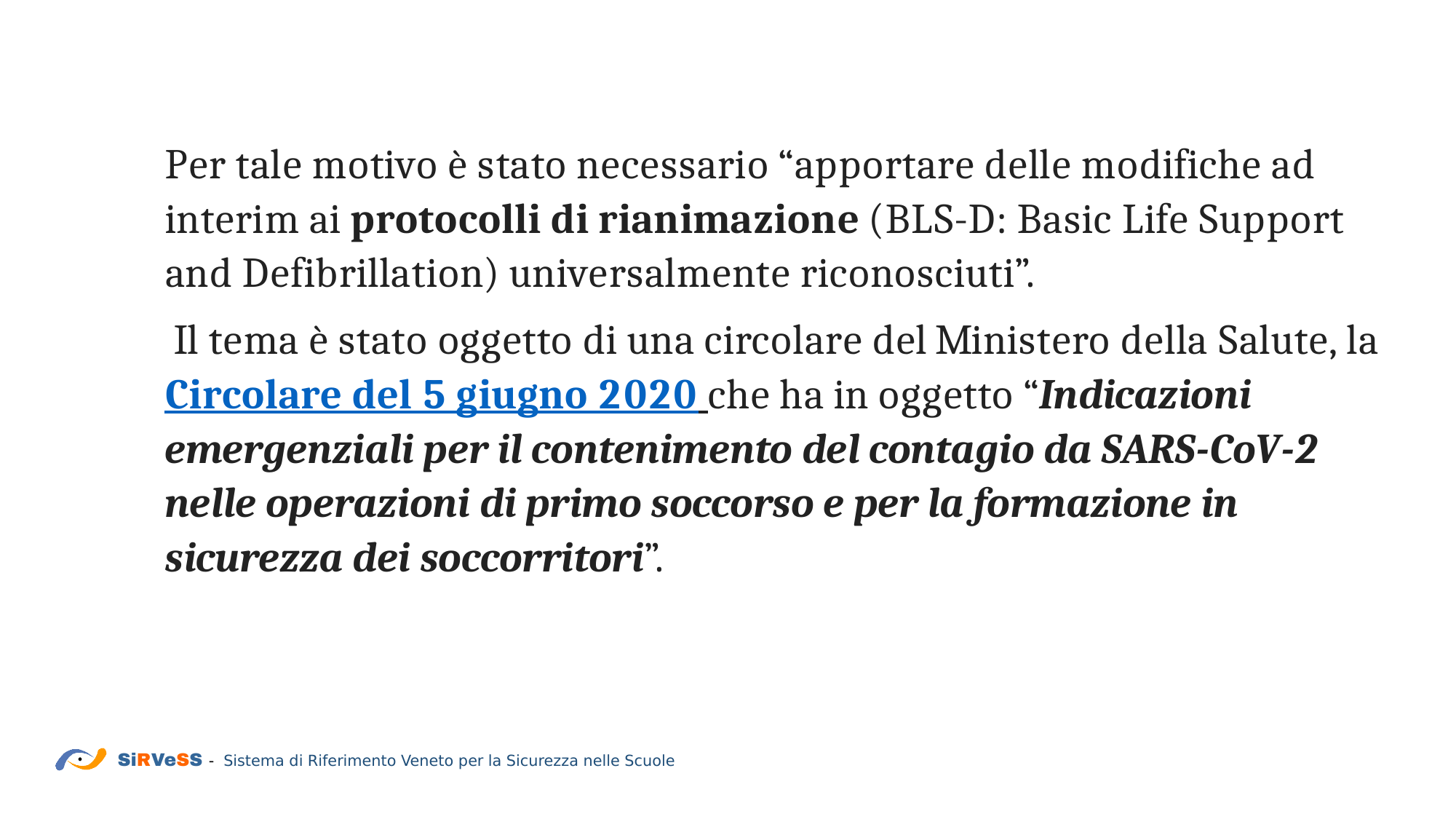

Per tale motivo è stato necessario “apportare delle modifiche ad interim ai protocolli di rianimazione (BLS-D: Basic Life Support and Defibrillation) universalmente riconosciuti”.
 Il tema è stato oggetto di una circolare del Ministero della Salute, la Circolare del 5 giugno 2020 che ha in oggetto “Indicazioni emergenziali per il contenimento del contagio da SARS-CoV-2 nelle operazioni di primo soccorso e per la formazione in sicurezza dei soccorritori”.